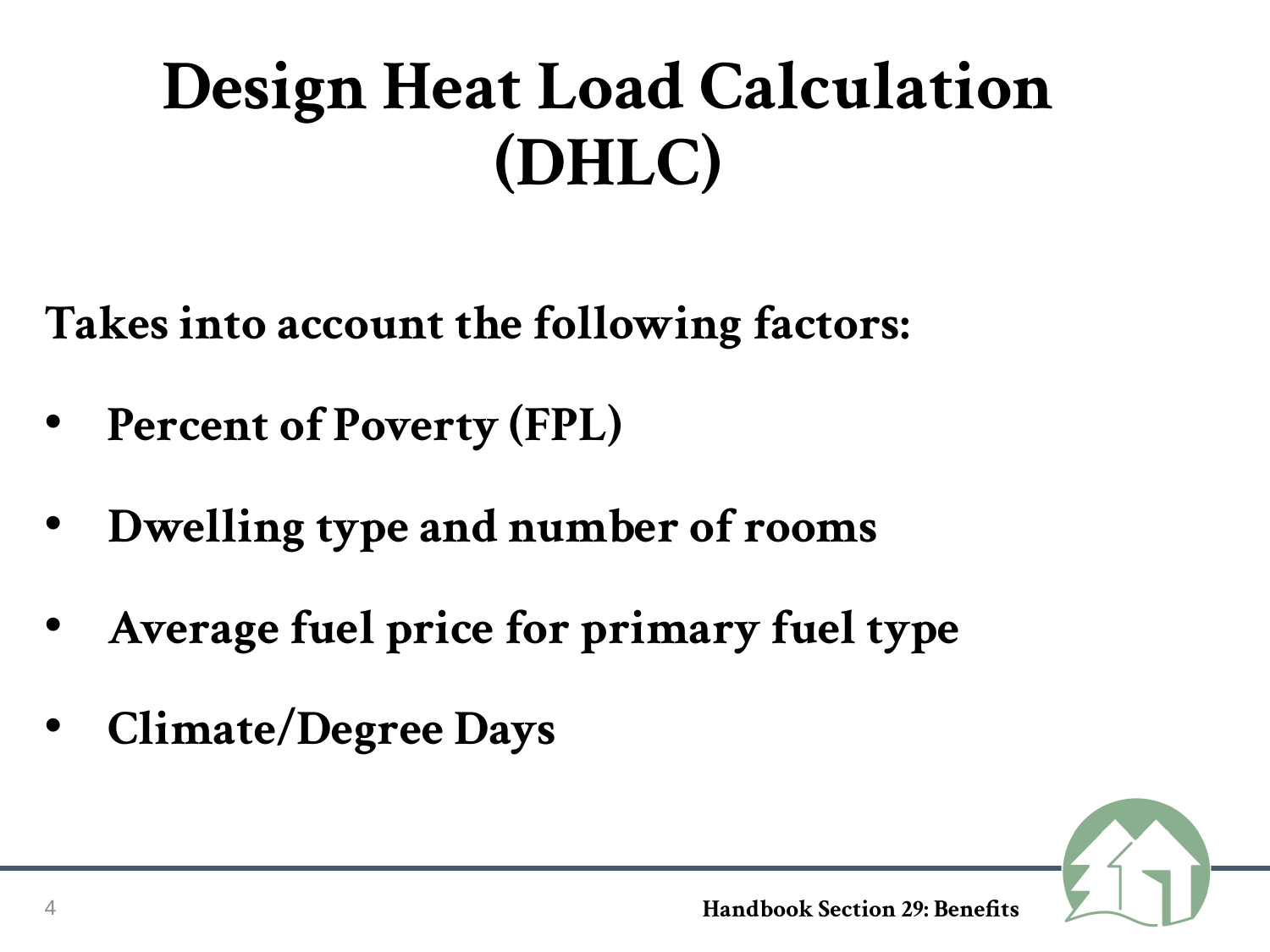

# Design Heat Load Calculation (DHLC)
Takes into account the following factors:
   Percent of Poverty (FPL)
Dwelling type and number of rooms
Average fuel price for primary fuel type
Climate/Degree Days
4
Handbook Section 29: Benefits